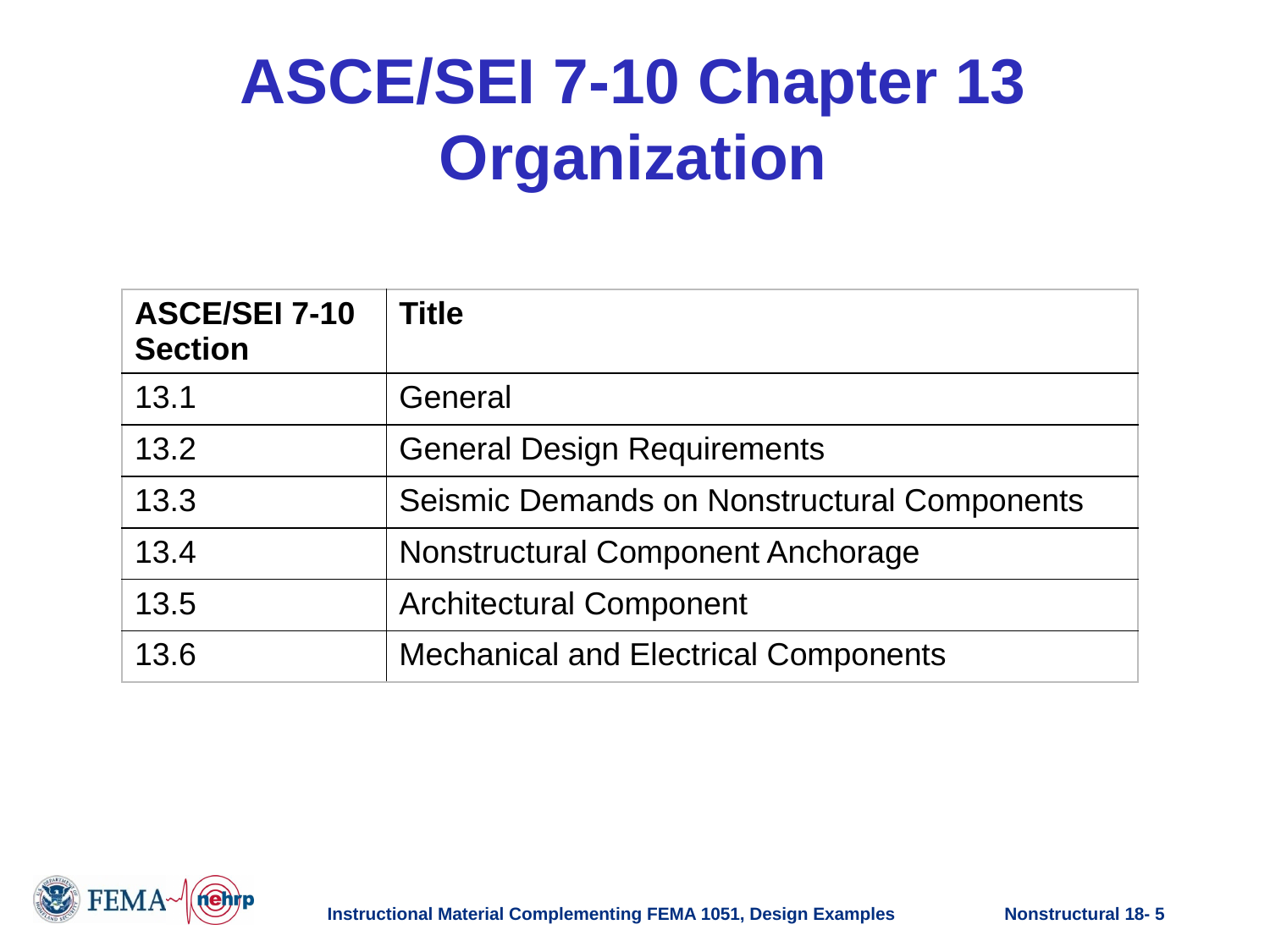

# ASCE/SEI 7-10 Chapter 13 Organization
| ASCE/SEI 7-10 Section | Title |
| --- | --- |
| 13.1 | General |
| 13.2 | General Design Requirements |
| 13.3 | Seismic Demands on Nonstructural Components |
| 13.4 | Nonstructural Component Anchorage |
| 13.5 | Architectural Component |
| 13.6 | Mechanical and Electrical Components |
Instructional Material Complementing FEMA 1051, Design Examples
Nonstructural 18- 5